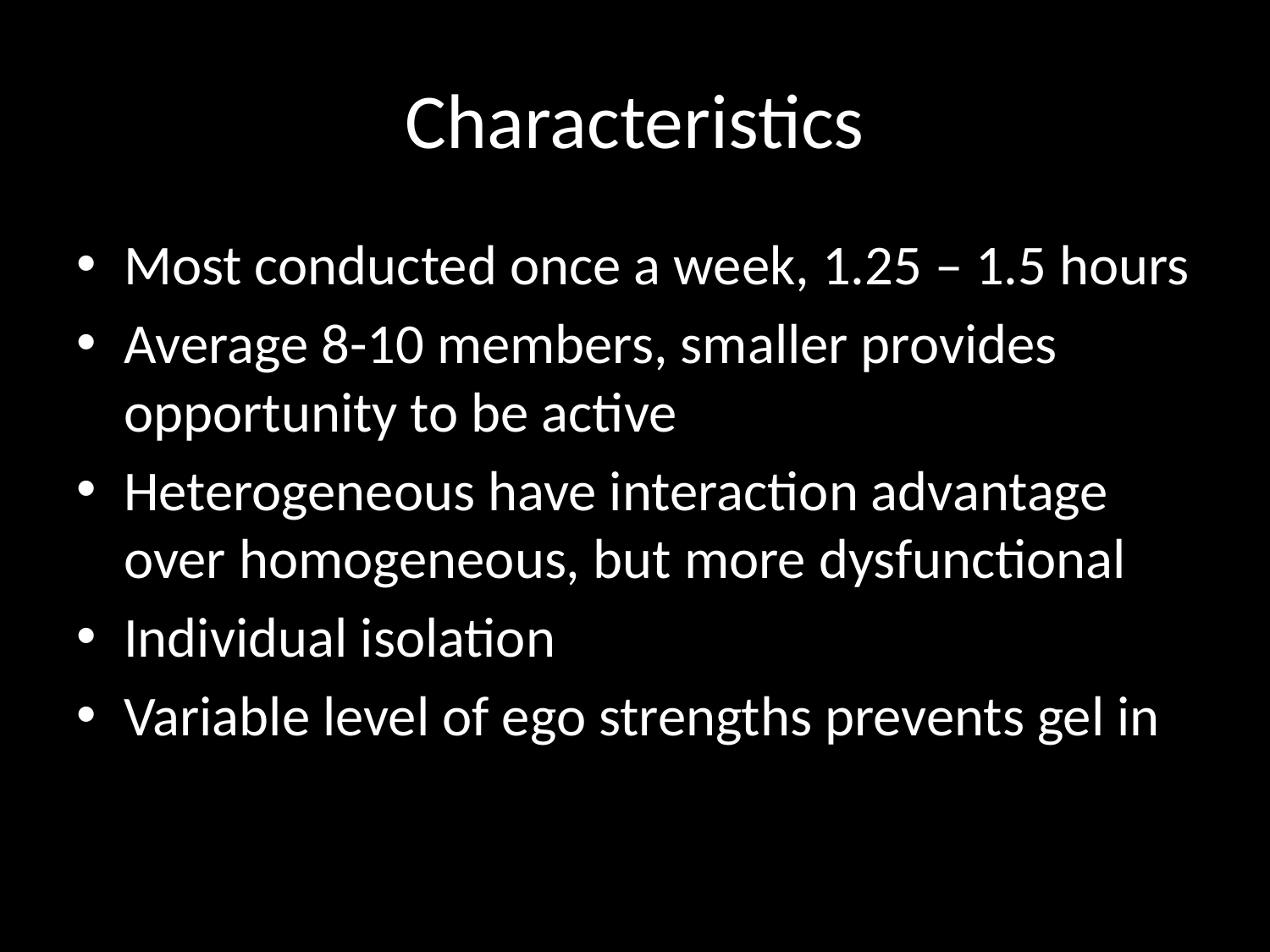

# Characteristics
Most conducted once a week, 1.25 – 1.5 hours
Average 8-10 members, smaller provides opportunity to be active
Heterogeneous have interaction advantage over homogeneous, but more dysfunctional
Individual isolation
Variable level of ego strengths prevents gel in